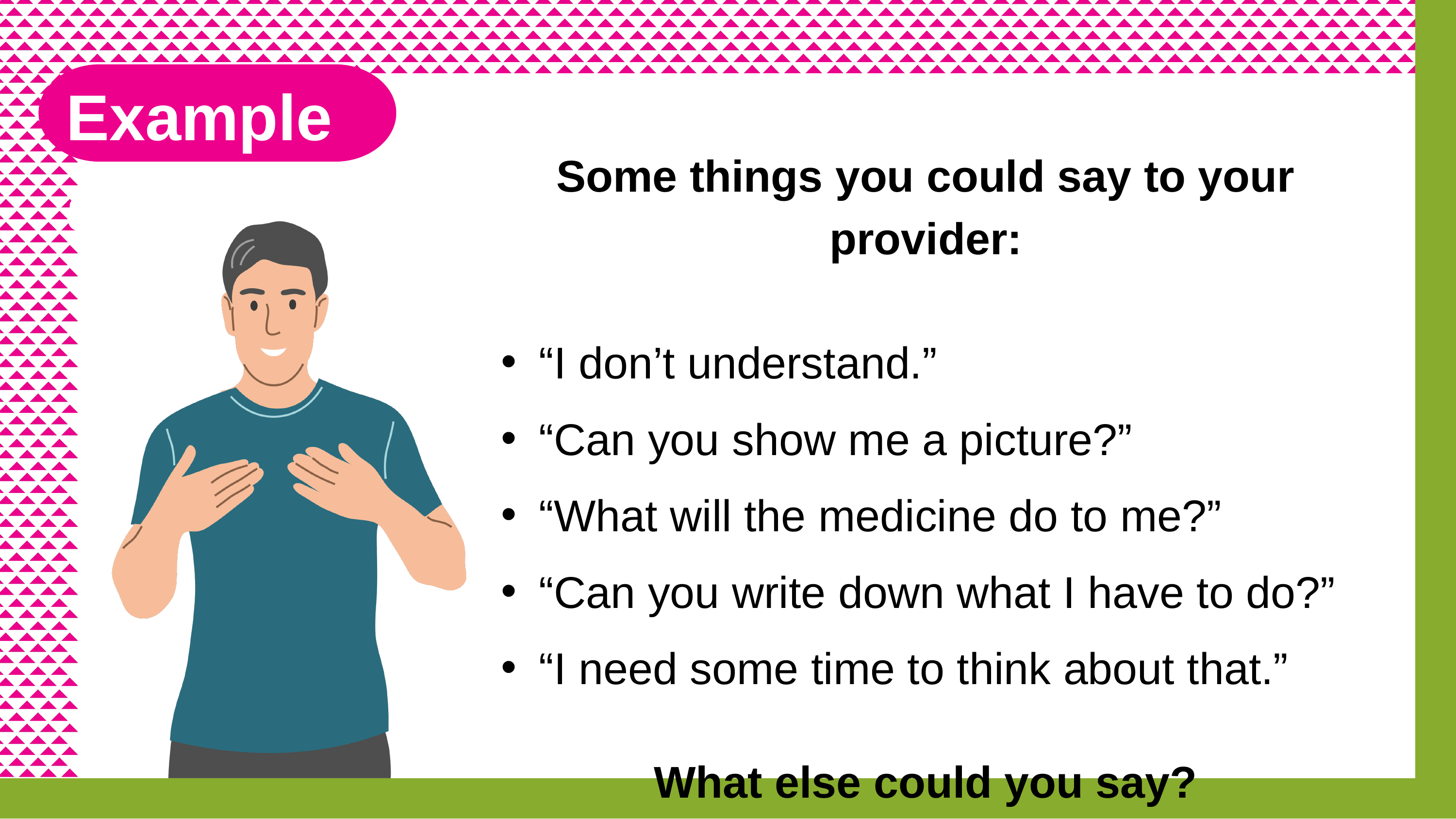

Examples

Some things you could say to your provider:

“I don’t understand.”

“Can you show me a picture?”

“What will the medicine do to me?”

“Can you write down what I have to do?”

“I need some time to think about that.”

What else could you say?